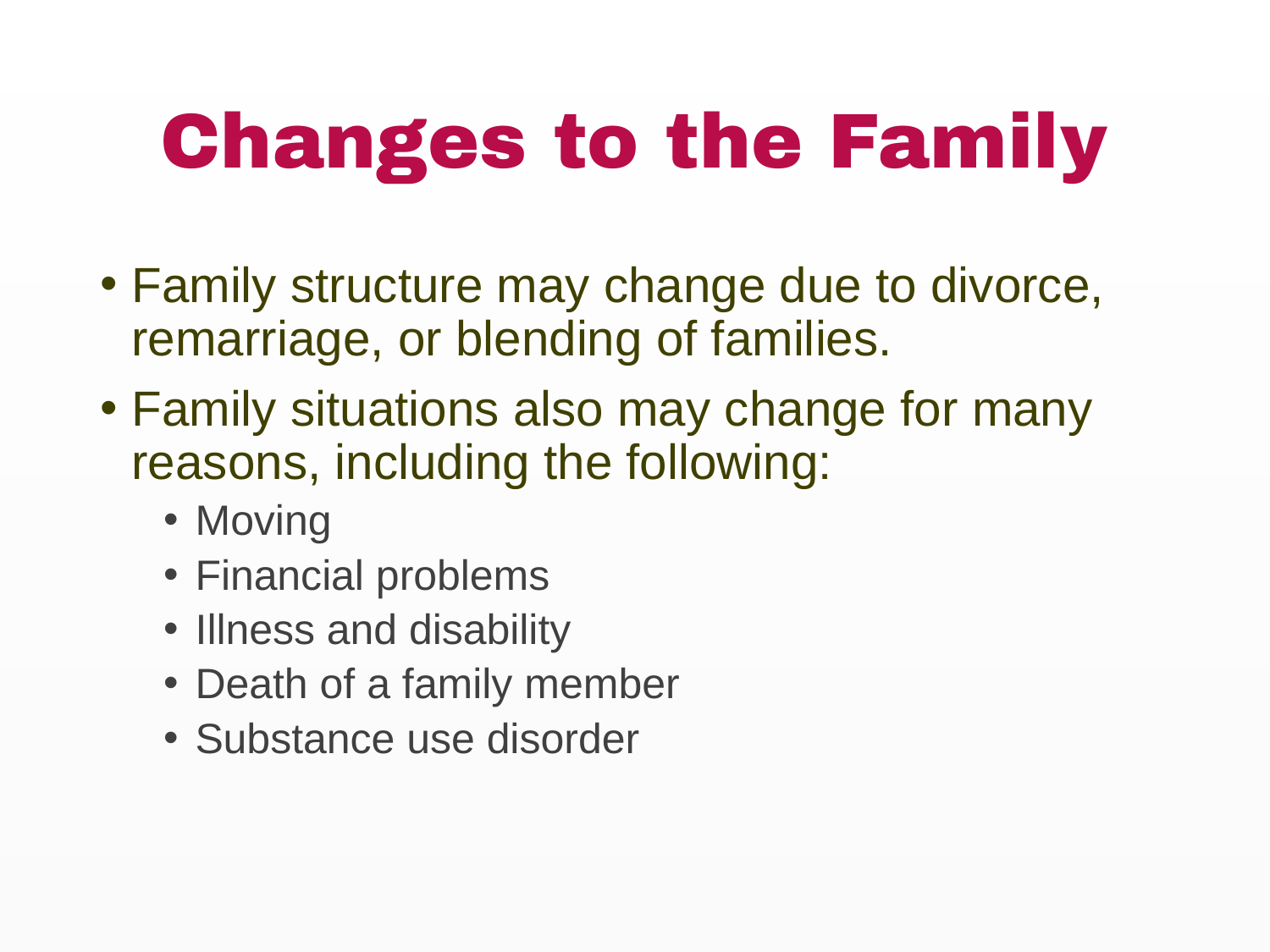

# Changes to the Family
Family structure may change due to divorce, remarriage, or blending of families.
Family situations also may change for many reasons, including the following:
Moving
Financial problems
Illness and disability
Death of a family member
Substance use disorder